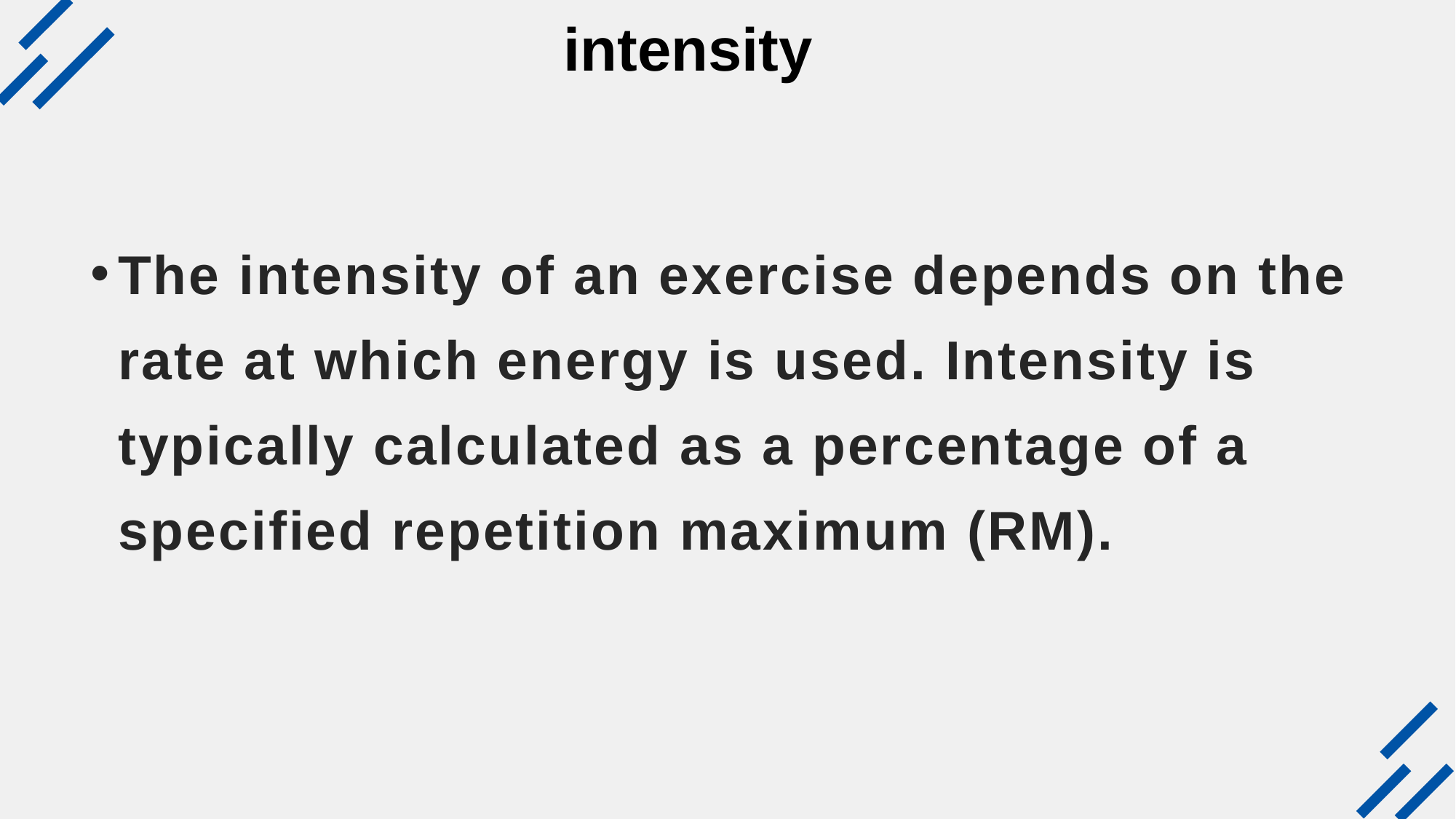

intensity
The intensity of an exercise depends on the rate at which energy is used. Intensity is typically calculated as a percentage of a specified repetition maximum (RM).